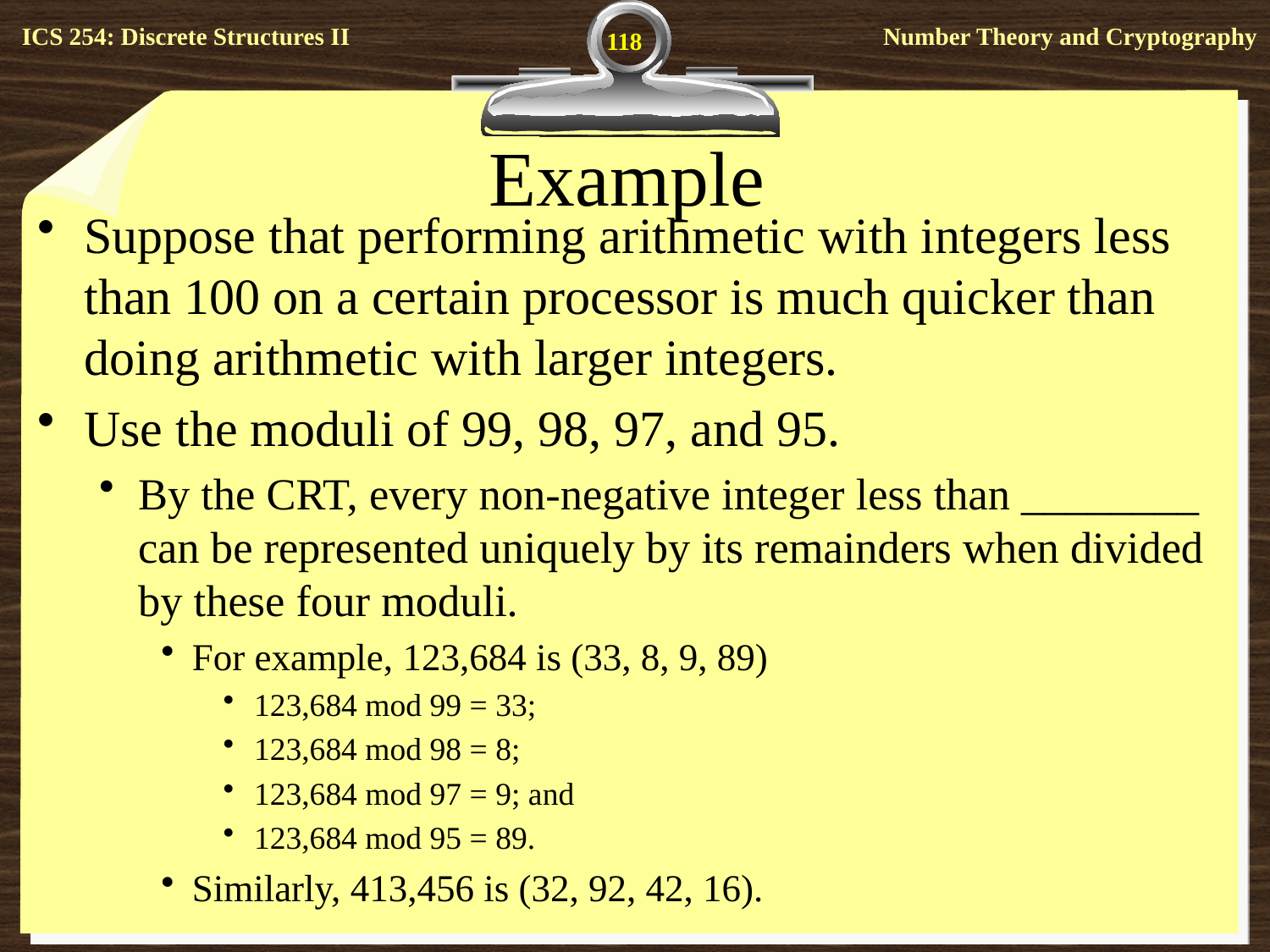

118
# Example
Suppose that performing arithmetic with integers less than 100 on a certain processor is much quicker than doing arithmetic with larger integers.
Use the moduli of 99, 98, 97, and 95.
By the CRT, every non-negative integer less than ________ can be represented uniquely by its remainders when divided by these four moduli.
For example, 123,684 is (33, 8, 9, 89)
123,684 mod 99 = 33;
123,684 mod 98 = 8;
123,684 mod 97 = 9; and
123,684 mod 95 = 89.
Similarly, 413,456 is (32, 92, 42, 16).